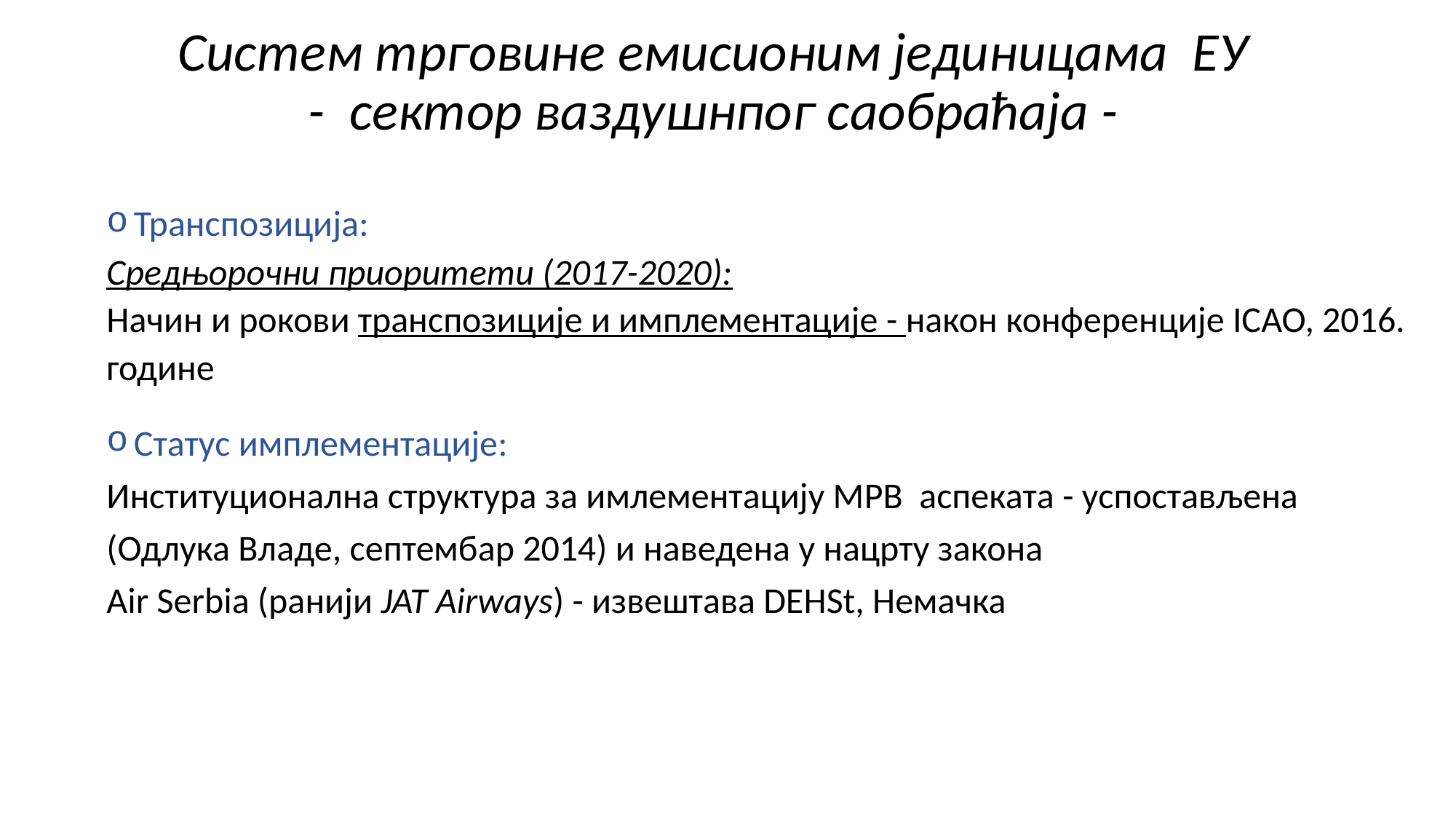

# Систем трговине емисионим јединицама  ЕУ -  сектор ваздушнпог саобраћаја -
Транспозиција:
Средњoрочни приоритети (2017-2020):
Начин и рокови транспозицијe и имплементацијe - након конференције ICAO, 2016. године
Статус имплементације:
Институционална структура за имлементацију МРВ  аспеката - успостављена (Одлука Владе, септембар 2014) и наведена у нацрту закона
Air Serbia (ранији JAT Airways) - извештава DEHSt, Немачка